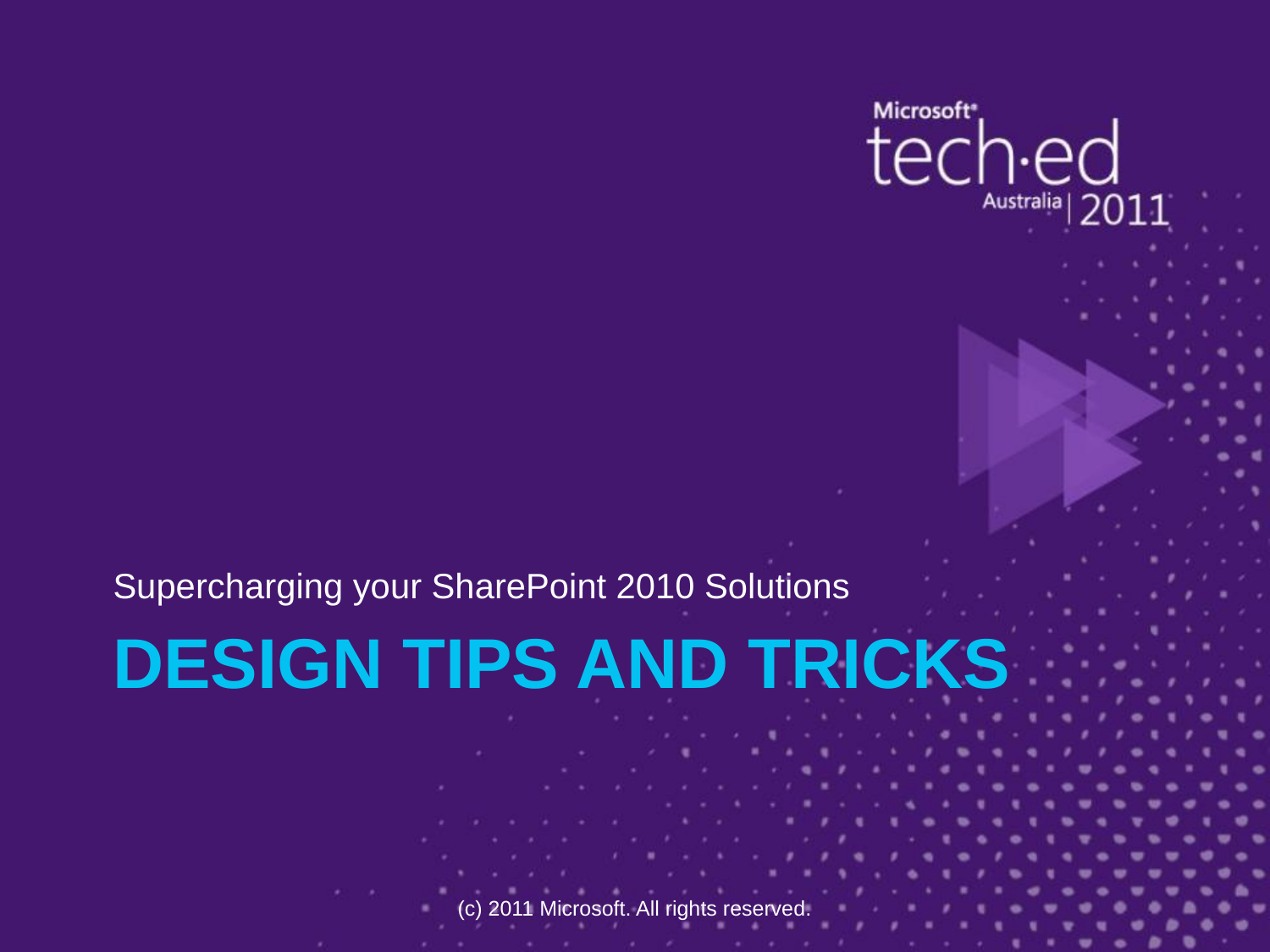

Supercharging your SharePoint 2010 Solutions
# Design Tips and tricks
(c) 2011 Microsoft. All rights reserved.